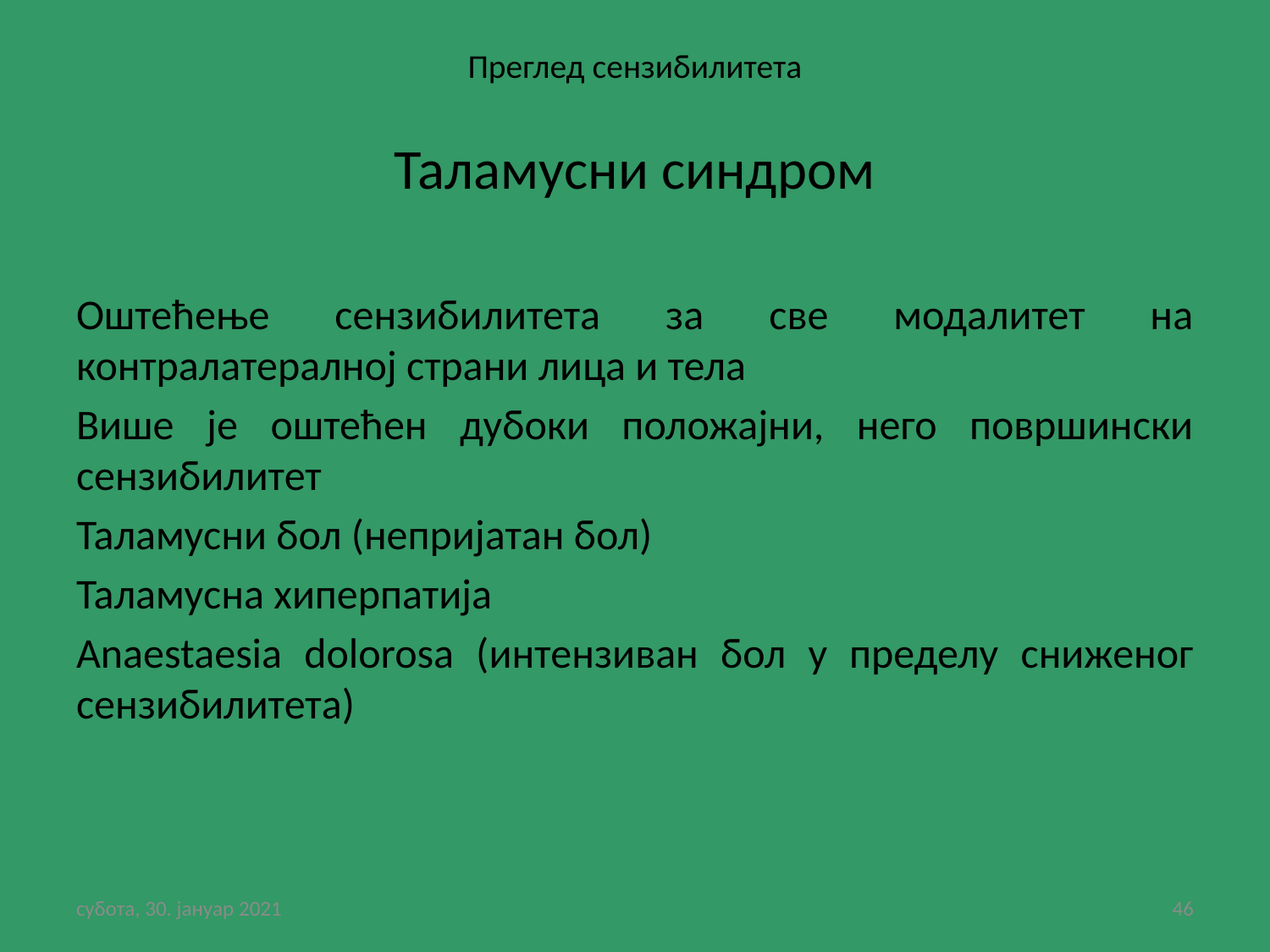

# Преглед сензибилитета
Таламусни синдром

Оштећење сензибилитета за све модалитет на контралатералној страни лица и тела
Више је оштећен дубоки положајни, него површински сензибилитет
Таламусни бол (непријатан бол)
Таламусна хиперпатија
Anaestaesia dolorosa (интензиван бол у пределу сниженог сензибилитета)
субота, 30. јануар 2021
46